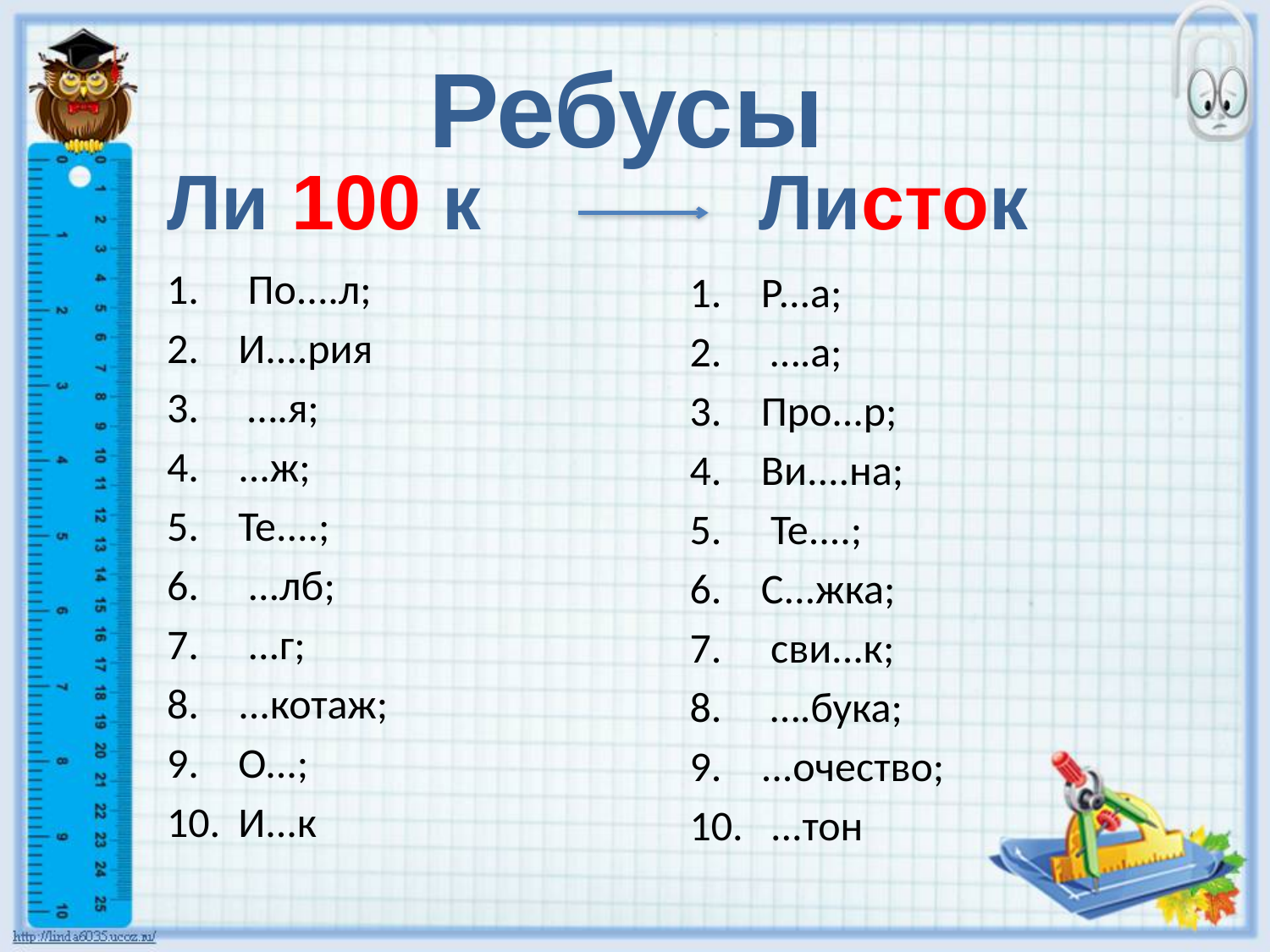

# Ребусы
Ли 100 к
Листок
 По....л;
И....рия
 ….я;
...ж;
Те....;
 ...лб;
 ...г;
...котаж;
О...;
И...к
Р...а;
 ….а;
Про...р;
Ви....на;
 Те....;
С...жка;
 сви...к;
 ….бука;
...очество;
 ...тон